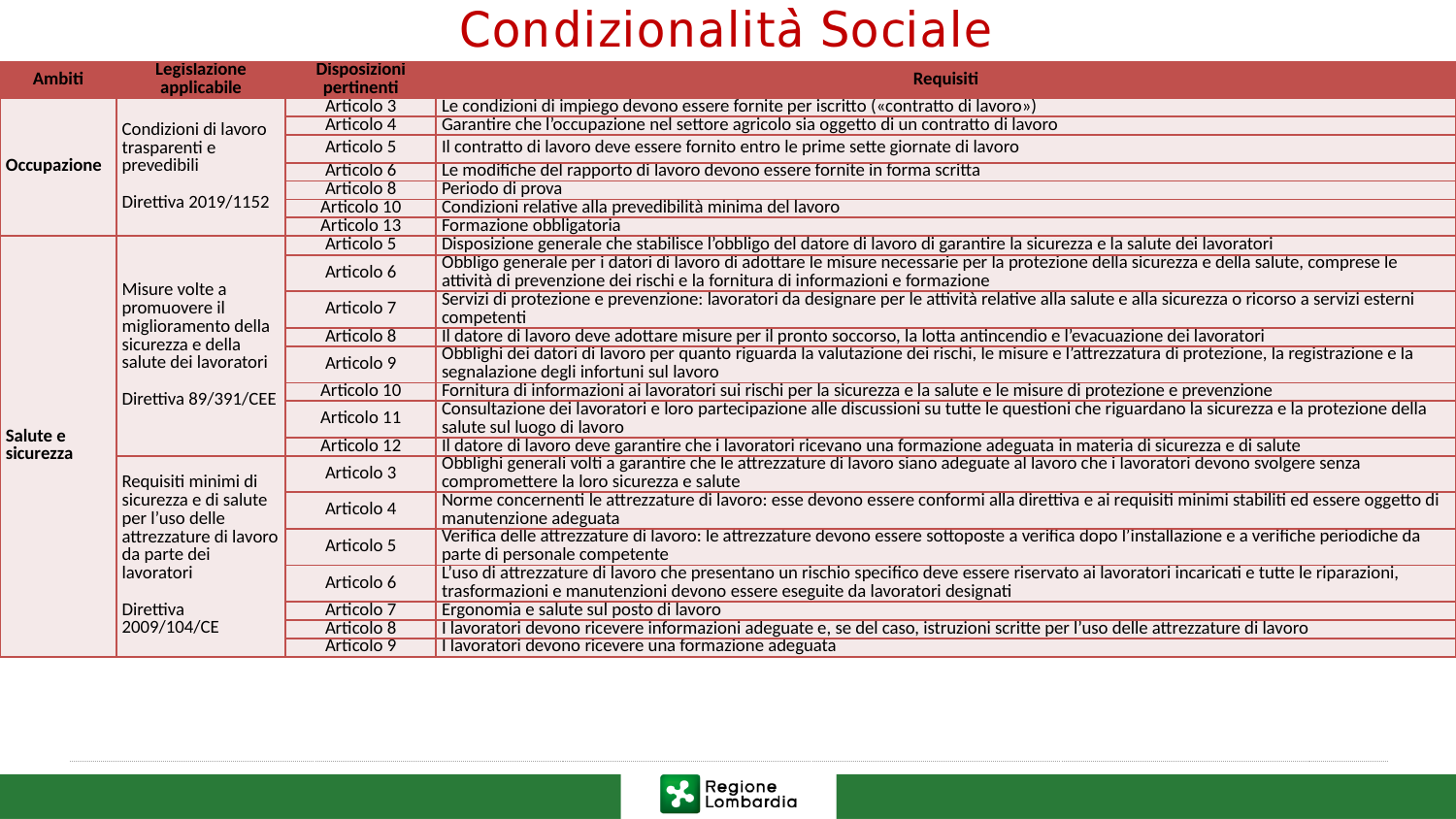

# Condizionalità Sociale
| Ambiti | Legislazione applicabile | Disposizioni pertinenti | Requisiti |
| --- | --- | --- | --- |
| Occupazione | Condizioni di lavoro trasparenti e prevedibili Direttiva 2019/1152 | Articolo 3 | Le condizioni di impiego devono essere fornite per iscritto («contratto di lavoro») |
|  |  | Articolo 4 | Garantire che l’occupazione nel settore agricolo sia oggetto di un contratto di lavoro |
|  |  | Articolo 5 | Il contratto di lavoro deve essere fornito entro le prime sette giornate di lavoro |
|  |  | Articolo 6 | Le modifiche del rapporto di lavoro devono essere fornite in forma scritta |
|  |  | Articolo 8 | Periodo di prova |
|  |  | Articolo 10 | Condizioni relative alla prevedibilità minima del lavoro |
|  |  | Articolo 13 | Formazione obbligatoria |
| Salute e sicurezza | Misure volte a promuovere il miglioramento della sicurezza e della salute dei lavoratori Direttiva 89/391/CEE | Articolo 5 | Disposizione generale che stabilisce l’obbligo del datore di lavoro di garantire la sicurezza e la salute dei lavoratori |
|  |  | Articolo 6 | Obbligo generale per i datori di lavoro di adottare le misure necessarie per la protezione della sicurezza e della salute, comprese le attività di prevenzione dei rischi e la fornitura di informazioni e formazione |
|  |  | Articolo 7 | Servizi di protezione e prevenzione: lavoratori da designare per le attività relative alla salute e alla sicurezza o ricorso a servizi esterni competenti |
|  |  | Articolo 8 | Il datore di lavoro deve adottare misure per il pronto soccorso, la lotta antincendio e l’evacuazione dei lavoratori |
|  |  | Articolo 9 | Obblighi dei datori di lavoro per quanto riguarda la valutazione dei rischi, le misure e l’attrezzatura di protezione, la registrazione e la segnalazione degli infortuni sul lavoro |
|  |  | Articolo 10 | Fornitura di informazioni ai lavoratori sui rischi per la sicurezza e la salute e le misure di protezione e prevenzione |
|  |  | Articolo 11 | Consultazione dei lavoratori e loro partecipazione alle discussioni su tutte le questioni che riguardano la sicurezza e la protezione della salute sul luogo di lavoro |
|  |  | Articolo 12 | Il datore di lavoro deve garantire che i lavoratori ricevano una formazione adeguata in materia di sicurezza e di salute |
|  | Requisiti minimi di sicurezza e di salute per l’uso delle attrezzature di lavoro da parte dei lavoratori Direttiva 2009/104/CE | Articolo 3 | Obblighi generali volti a garantire che le attrezzature di lavoro siano adeguate al lavoro che i lavoratori devono svolgere senza compromettere la loro sicurezza e salute |
|  |  | Articolo 4 | Norme concernenti le attrezzature di lavoro: esse devono essere conformi alla direttiva e ai requisiti minimi stabiliti ed essere oggetto di manutenzione adeguata |
|  |  | Articolo 5 | Verifica delle attrezzature di lavoro: le attrezzature devono essere sottoposte a verifica dopo l’installazione e a verifiche periodiche da parte di personale competente |
|  |  | Articolo 6 | L’uso di attrezzature di lavoro che presentano un rischio specifico deve essere riservato ai lavoratori incaricati e tutte le riparazioni, trasformazioni e manutenzioni devono essere eseguite da lavoratori designati |
|  |  | Articolo 7 | Ergonomia e salute sul posto di lavoro |
|  |  | Articolo 8 | I lavoratori devono ricevere informazioni adeguate e, se del caso, istruzioni scritte per l’uso delle attrezzature di lavoro |
|  |  | Articolo 9 | I lavoratori devono ricevere una formazione adeguata |